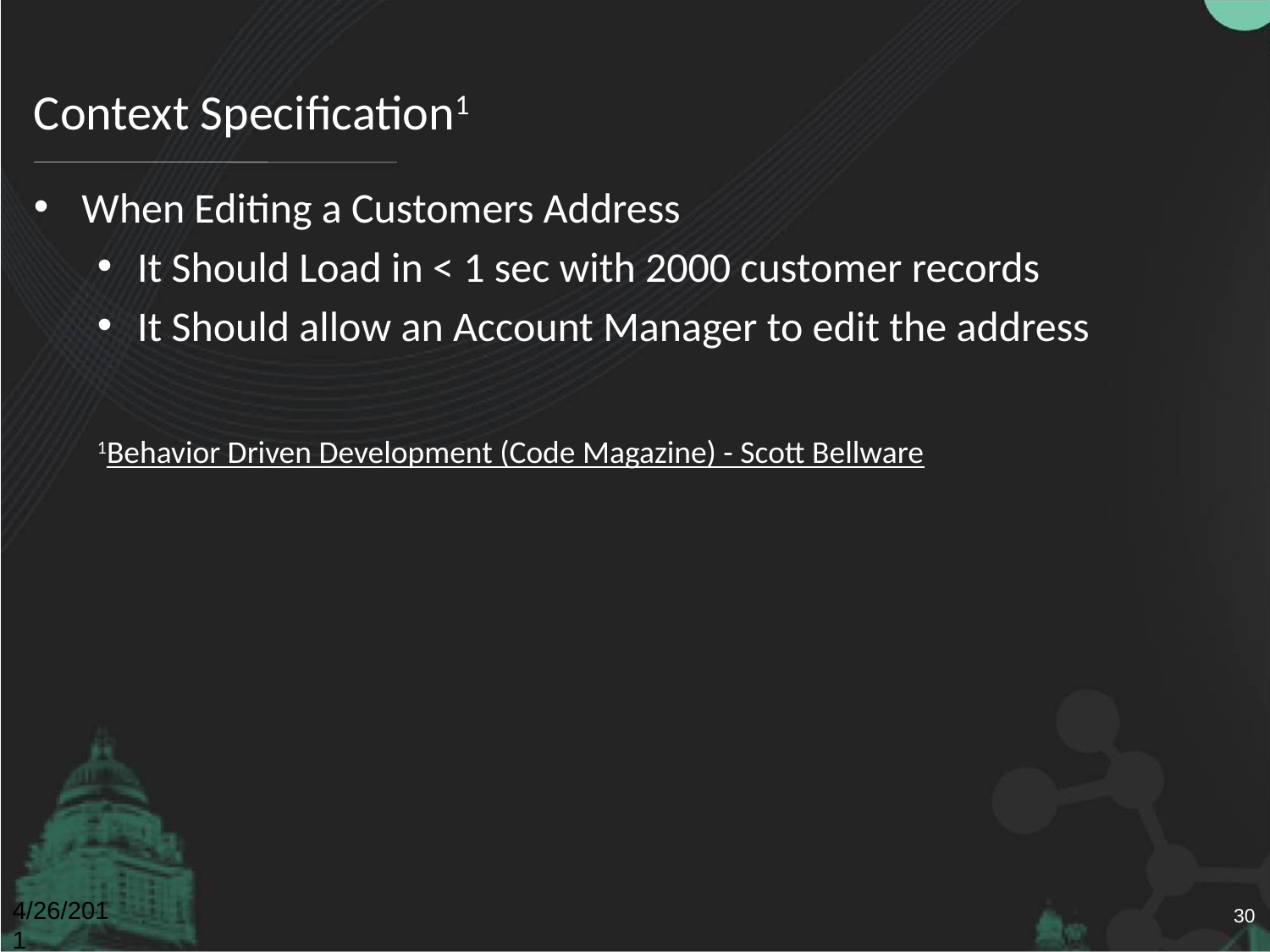

# Context Specification1
When Editing a Customers Address
It Should Load in < 1 sec with 2000 customer records
It Should allow an Account Manager to edit the address

1Behavior Driven Development (Code Magazine) - Scott Bellware

4/26/2011
30